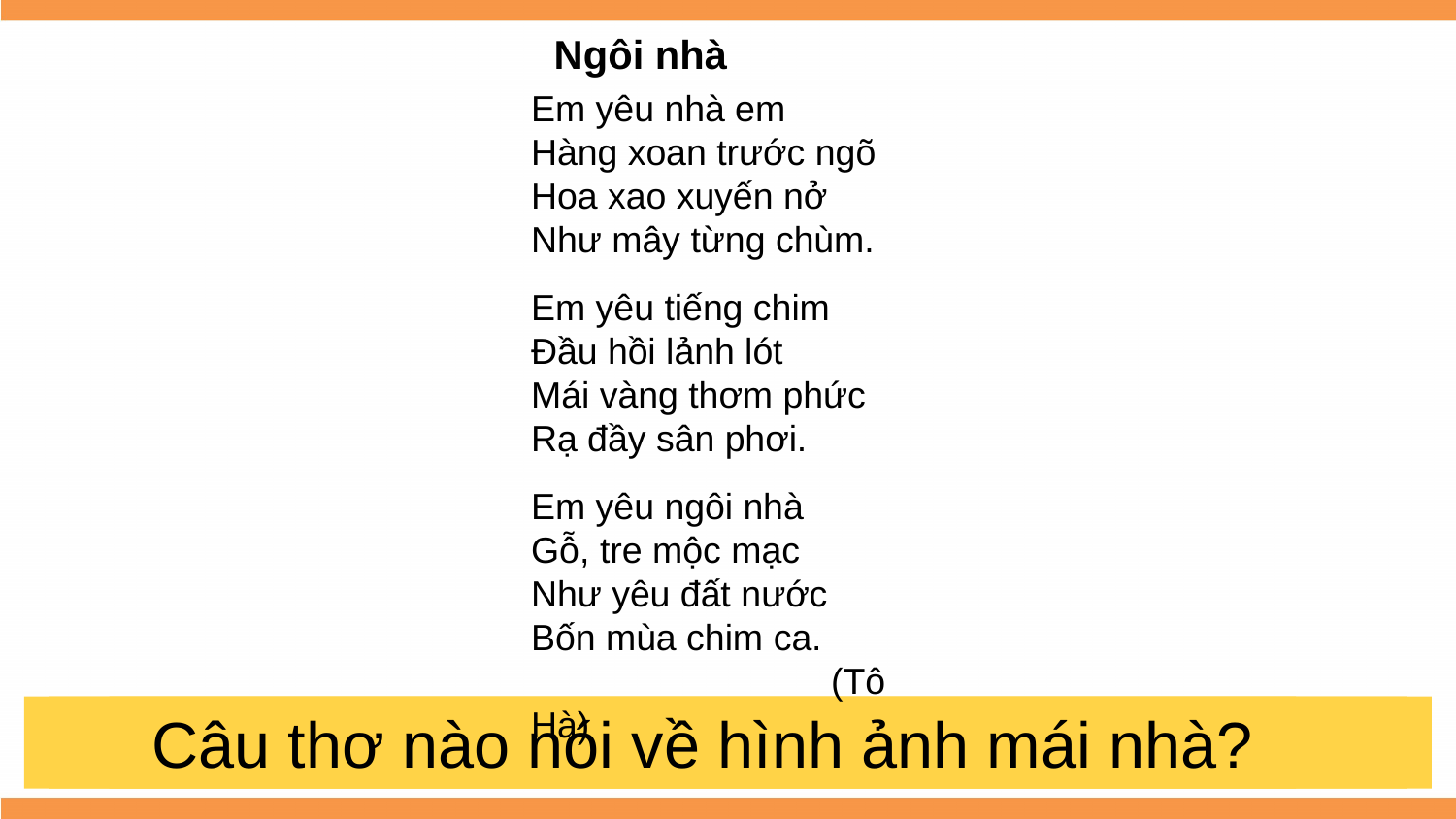

Ngôi nhà
Em yêu nhà em
Hàng xoan trước ngõ
Hoa xao xuyến nở
Như mây từng chùm.
Em yêu tiếng chim
Đầu hồi lảnh lót
Mái vàng thơm phức
Rạ đầy sân phơi.
Em yêu ngôi nhà
Gỗ, tre mộc mạc
Như yêu đất nước
Bốn mùa chim ca.
                       (Tô Hà)
Câu thơ nào nói về hình ảnh mái nhà?
Trước ngõ nhà bạn nhỏ có gì?
Tiếng chim hót ở đầu hồi như thế nào?